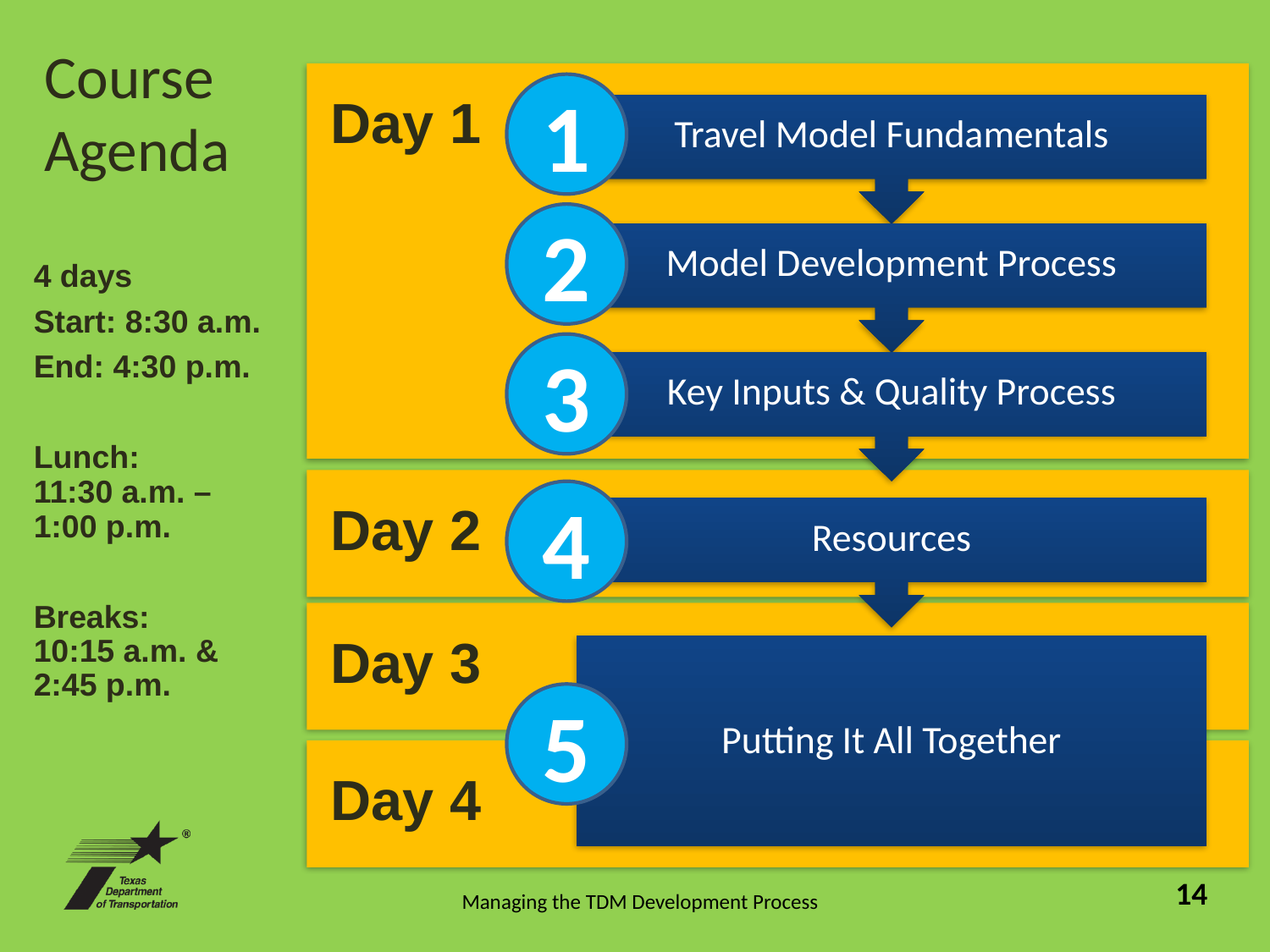

# Course Agenda
Day 1
1
Travel Model Fundamentals
2
Model Development Process
4 days
Start: 8:30 a.m.
End: 4:30 p.m.

Lunch:
11:30 a.m. – 1:00 p.m.

Breaks:
10:15 a.m. &
2:45 p.m.
3
Key Inputs & Quality Process
Day 2
4
Resources
Day 3
Putting It All Together
5
Day 4